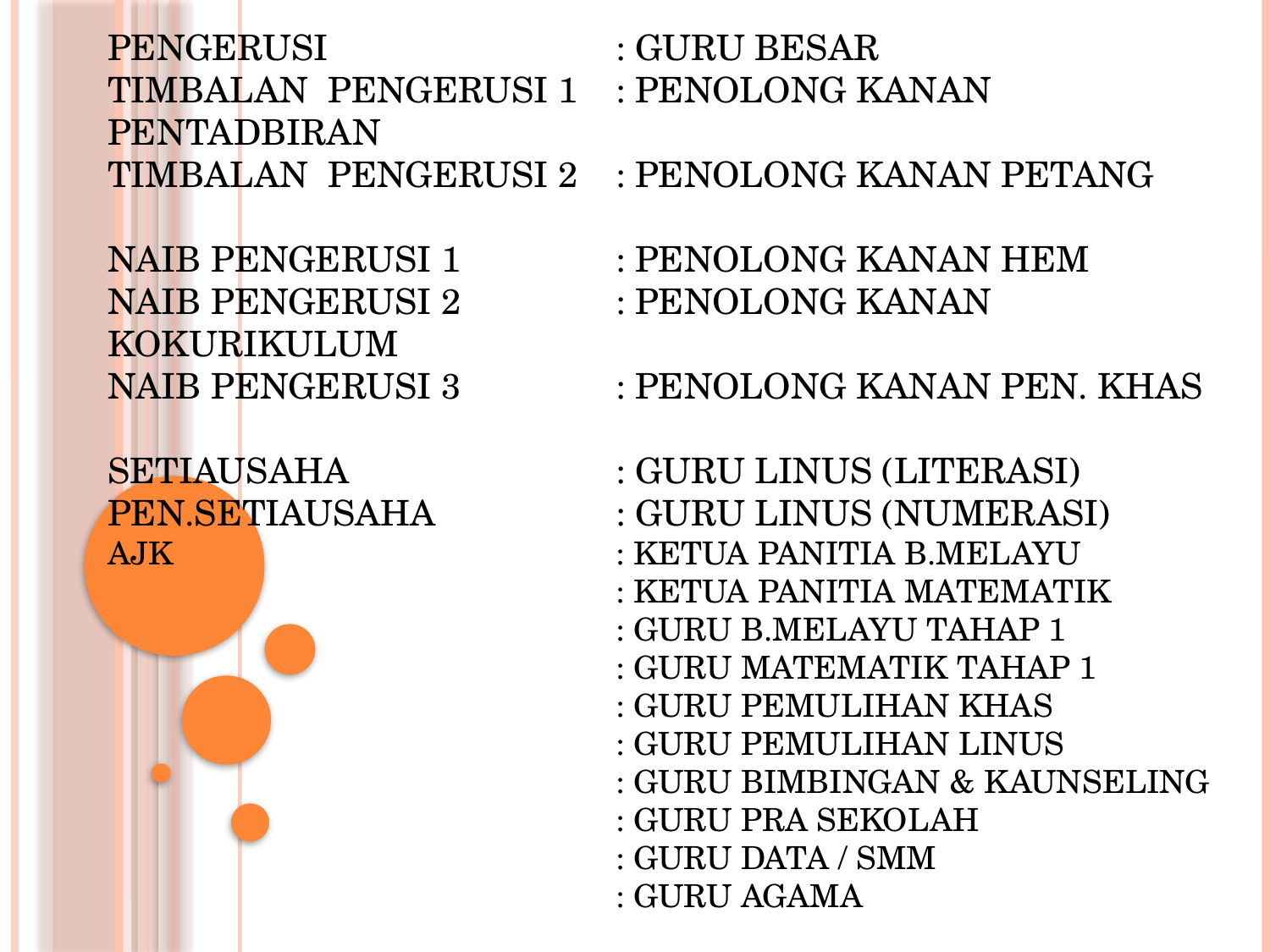

# Jawatankuasa kerja linus sekolah Pengerusi			: guru besar Timbalan  pengerusi 1	: Penolong kanan pentadbiran Timbalan  pengerusi 2	: Penolong kanan petang Naib Pengerusi 1		: Penolong Kanan hem Naib pengerusi 2		: Penolong Kanan kokurikulum Naib Pengerusi 3		: Penolong Kanan Pen. Khas Setiausaha			: Guru Linus (literasi) Pen.Setiausaha		: Guru Linus (numerasi) Ajk				: Ketua panitia b.melayu : Ketua panitia matematik : Guru b.melayu tahap 1 : Guru matematik tahap 1 : Guru pemulihan khas : Guru pemulihan linus : Guru Bimbingan & kaunseling : Guru Pra sekolah : Guru data / smm : Guru agama